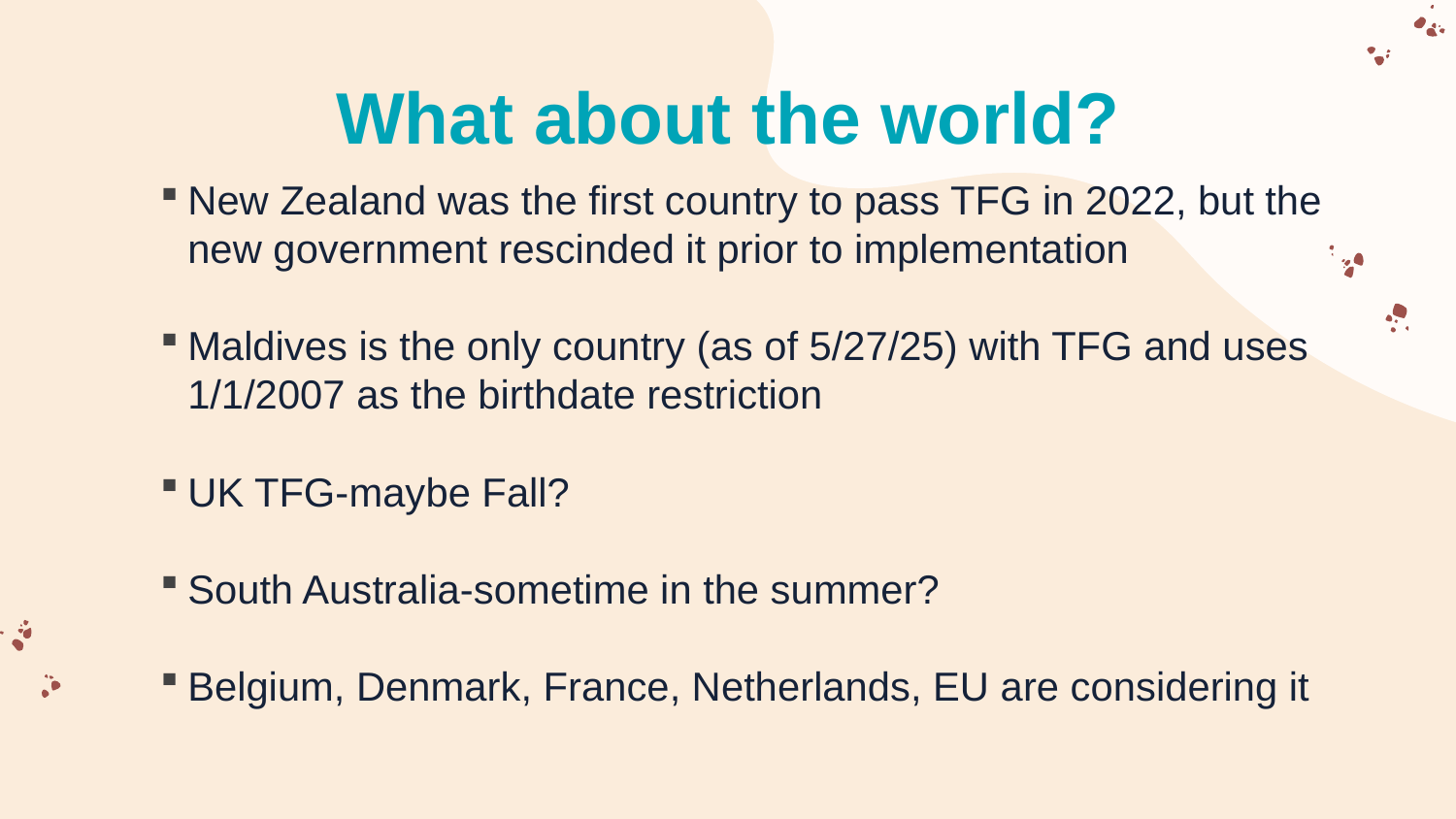

# What about the world?
New Zealand was the first country to pass TFG in 2022, but the new government rescinded it prior to implementation

Maldives is the only country (as of 5/27/25) with TFG and uses 1/1/2007 as the birthdate restriction

UK TFG-maybe Fall?

South Australia-sometime in the summer?

Belgium, Denmark, France, Netherlands, EU are considering it